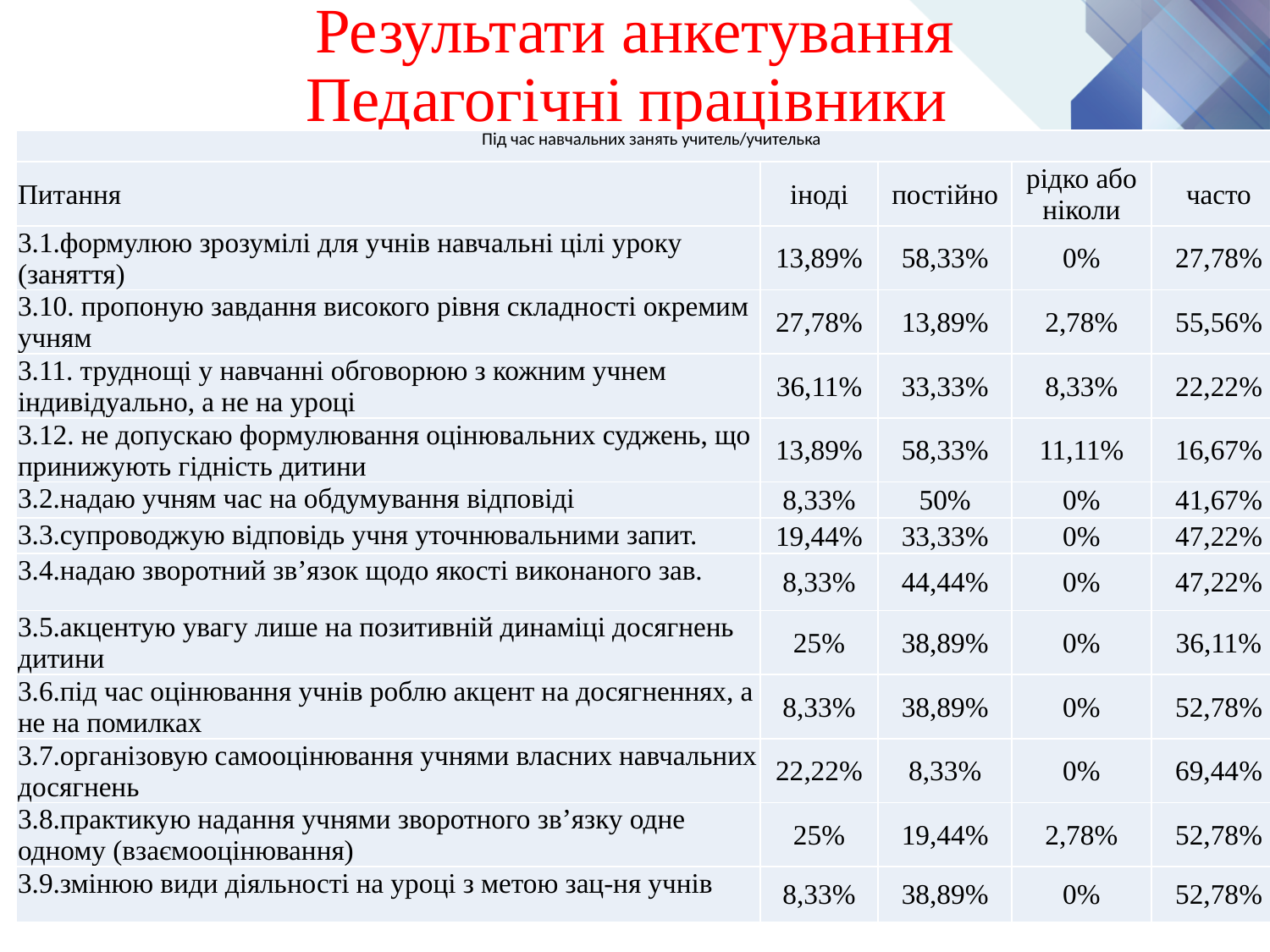

# Результати анкетування Педагогічні працівники
| Під час навчальних занять учитель/учителька |  |  |  |  |
| --- | --- | --- | --- | --- |
| Питання | іноді | постійно | рідко або ніколи | часто |
| 3.1.формулюю зрозумілі для учнів навчальні цілі уроку (заняття) | 13,89% | 58,33% | 0% | 27,78% |
| 3.10. пропоную завдання високого рівня складності окремим учням | 27,78% | 13,89% | 2,78% | 55,56% |
| 3.11. труднощі у навчанні обговорюю з кожним учнем індивідуально, а не на уроці | 36,11% | 33,33% | 8,33% | 22,22% |
| 3.12. не допускаю формулювання оцінювальних суджень, що принижують гідність дитини | 13,89% | 58,33% | 11,11% | 16,67% |
| 3.2.надаю учням час на обдумування відповіді | 8,33% | 50% | 0% | 41,67% |
| 3.3.супроводжую відповідь учня уточнювальними запит. | 19,44% | 33,33% | 0% | 47,22% |
| 3.4.надаю зворотний зв’язок щодо якості виконаного зав. | 8,33% | 44,44% | 0% | 47,22% |
| 3.5.акцентую увагу лише на позитивній динаміці досягнень дитини | 25% | 38,89% | 0% | 36,11% |
| 3.6.під час оцінювання учнів роблю акцент на досягненнях, а не на помилках | 8,33% | 38,89% | 0% | 52,78% |
| 3.7.організовую самооцінювання учнями власних навчальних досягнень | 22,22% | 8,33% | 0% | 69,44% |
| 3.8.практикую надання учнями зворотного зв’язку одне одному (взаємооцінювання) | 25% | 19,44% | 2,78% | 52,78% |
| 3.9.змінюю види діяльності на уроці з метою зац-ня учнів | 8,33% | 38,89% | 0% | 52,78% |